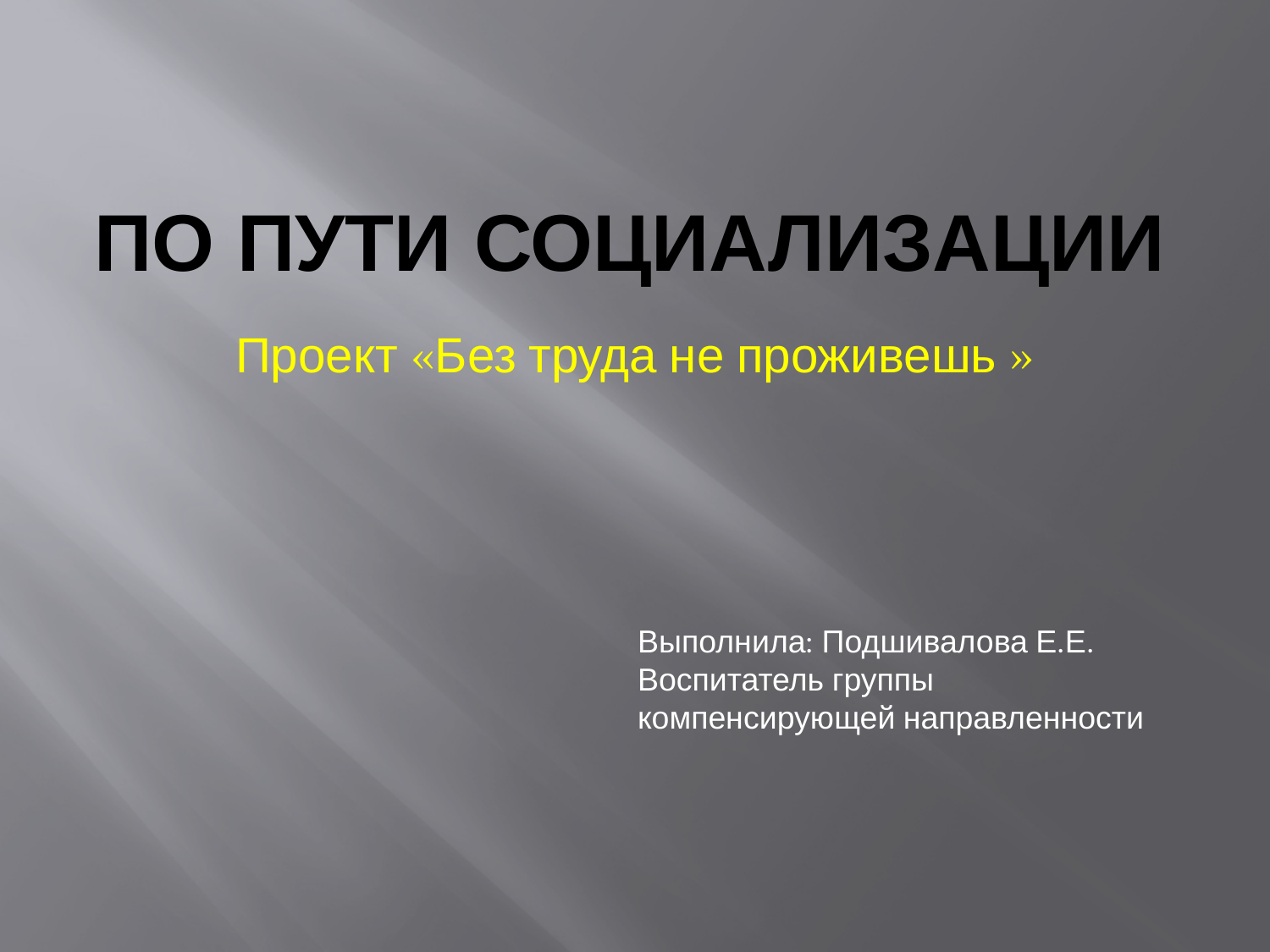

# По пути социализации
Проект «Без труда не проживешь »

Выполнила: Подшивалова Е.Е. Воспитатель группы  компенсирующей направленности